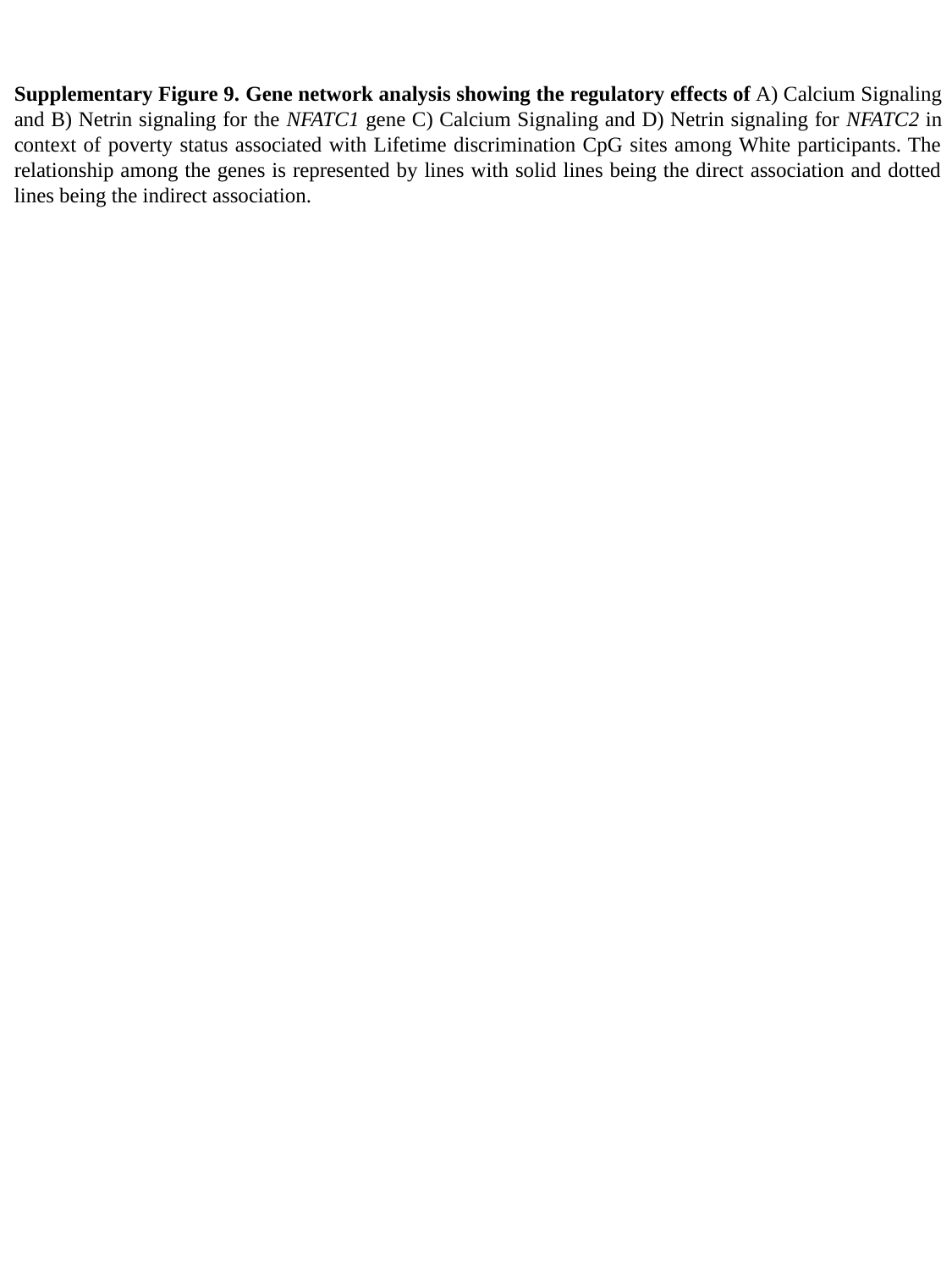

Supplementary Figure 9. Gene network analysis showing the regulatory effects of A) Calcium Signaling and B) Netrin signaling for the NFATC1 gene C) Calcium Signaling and D) Netrin signaling for NFATC2 in context of poverty status associated with Lifetime discrimination CpG sites among White participants. The relationship among the genes is represented by lines with solid lines being the direct association and dotted lines being the indirect association.